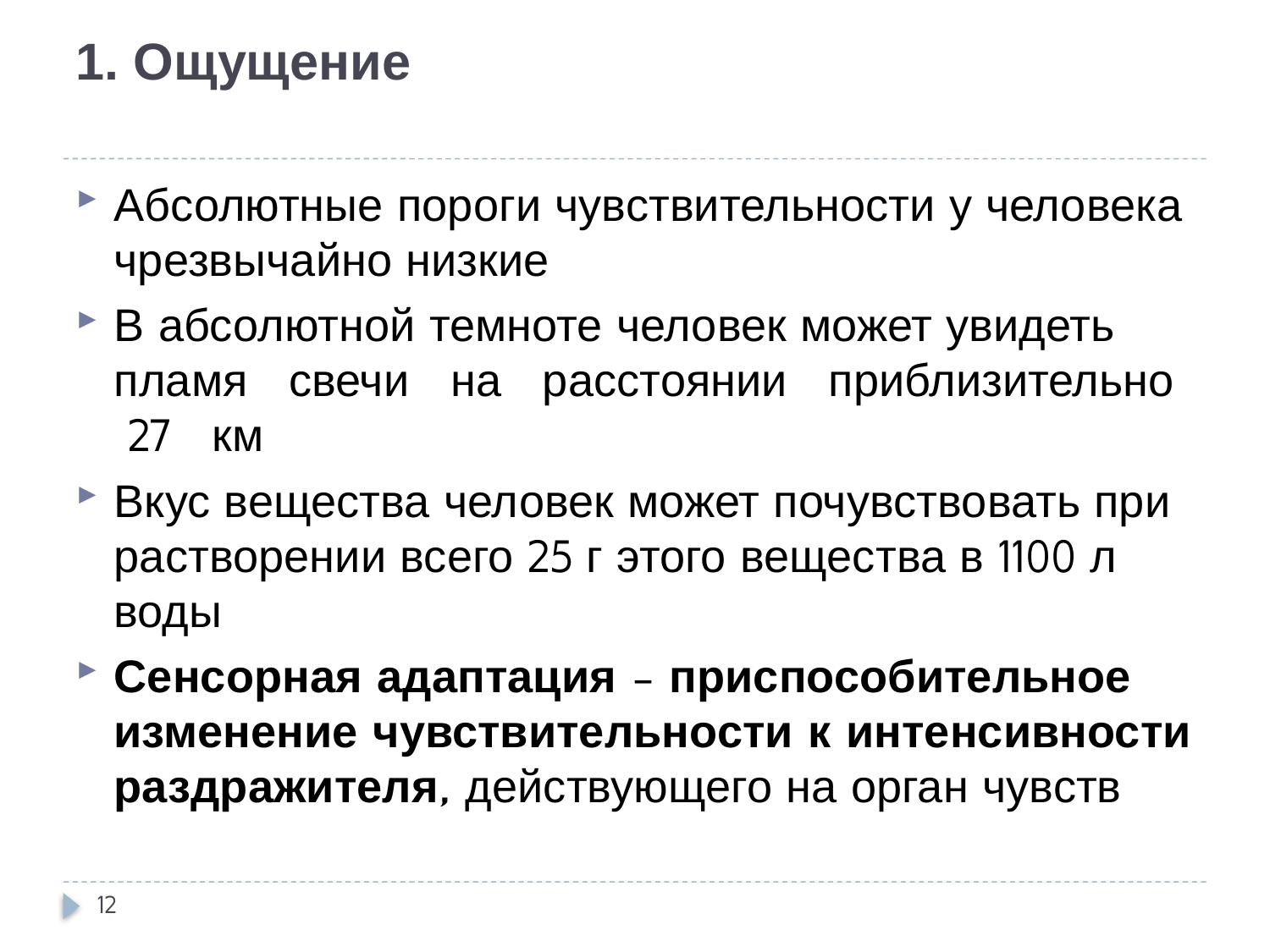

# 1. Ощущение
Абсолютные пороги чувствительности у человека чрезвычайно низкие
В абсолютной темноте человек может увидеть   пламя   свечи   на   расстоянии   приблизительно   27   км
Вкус вещества человек может почувствовать при растворении всего 25 г этого вещества в 1100 л воды
Сенсорная адаптация – приспособительное изменение чувствительности к интенсивности раздражителя, действующего на орган чувств

12